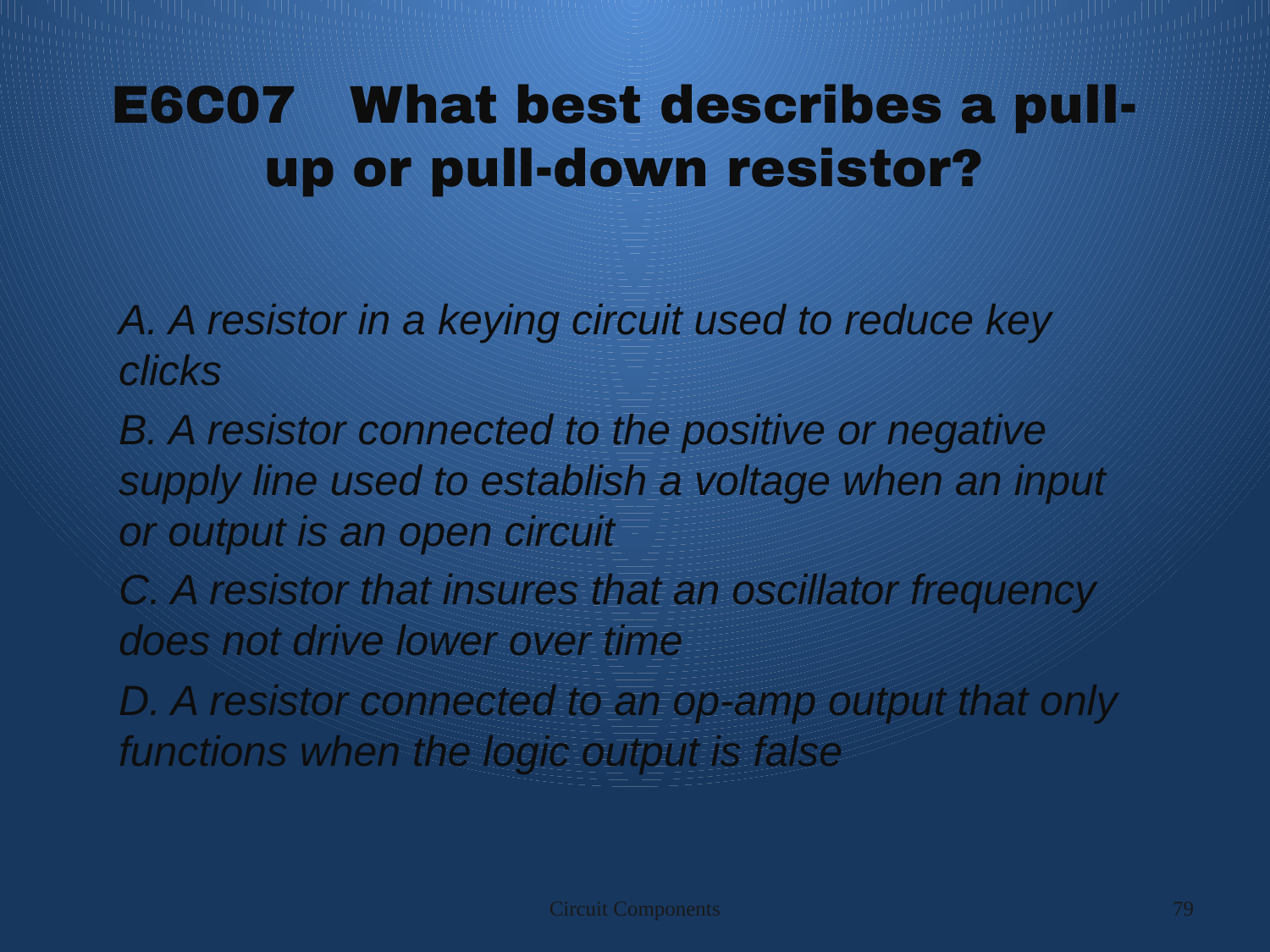

# E6C07   What best describes a pull-up or pull-down resistor?
A. A resistor in a keying circuit used to reduce key clicks
B. A resistor connected to the positive or negative supply line used to establish a voltage when an input or output is an open circuit
C. A resistor that insures that an oscillator frequency does not drive lower over time
D. A resistor connected to an op-amp output that only functions when the logic output is false
Circuit Components
79